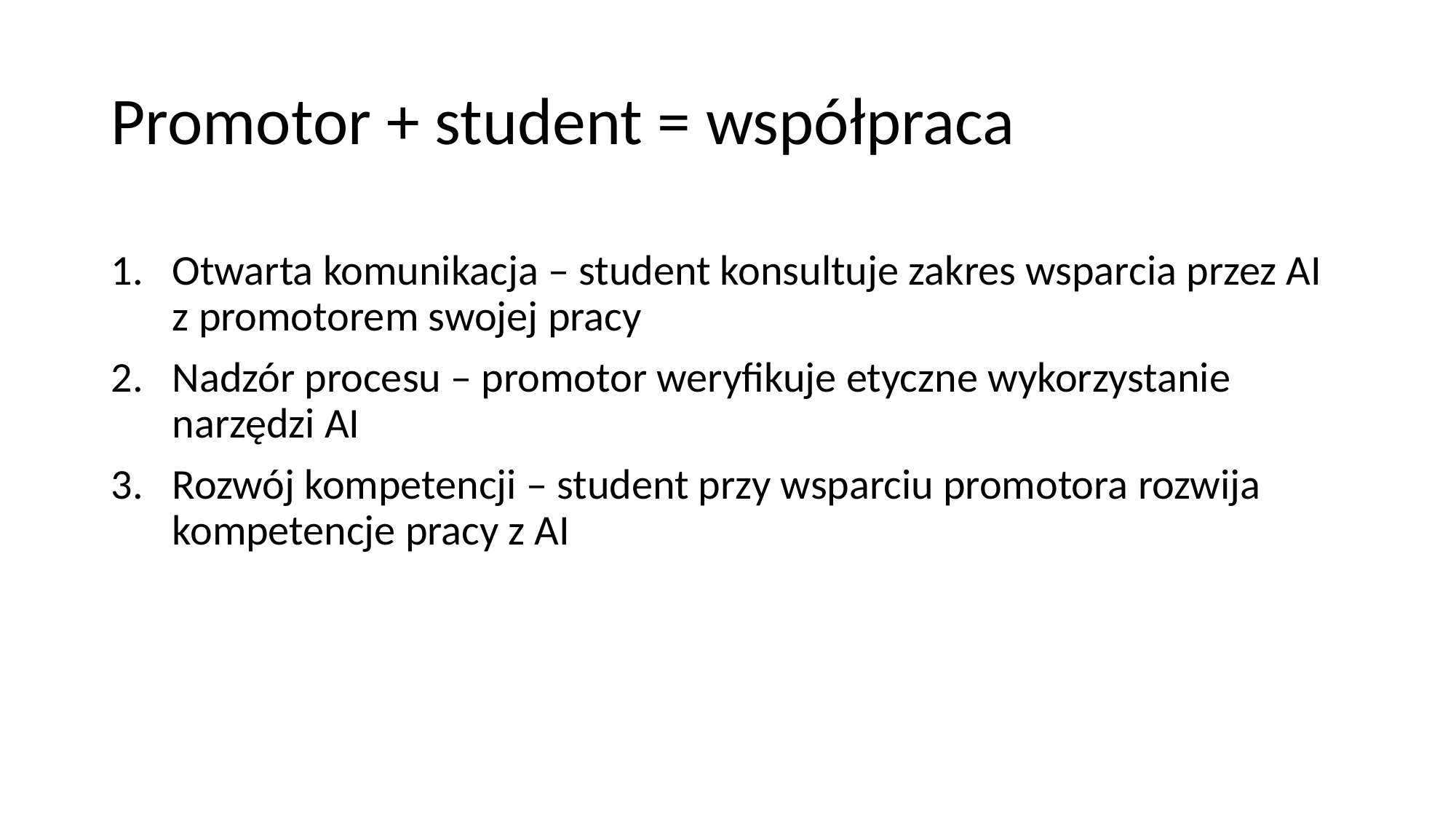

# Promotor + student = współpraca
Otwarta komunikacja – student konsultuje zakres wsparcia przez AI z promotorem swojej pracy
Nadzór procesu – promotor weryfikuje etyczne wykorzystanie narzędzi AI
Rozwój kompetencji – student przy wsparciu promotora rozwija kompetencje pracy z AI